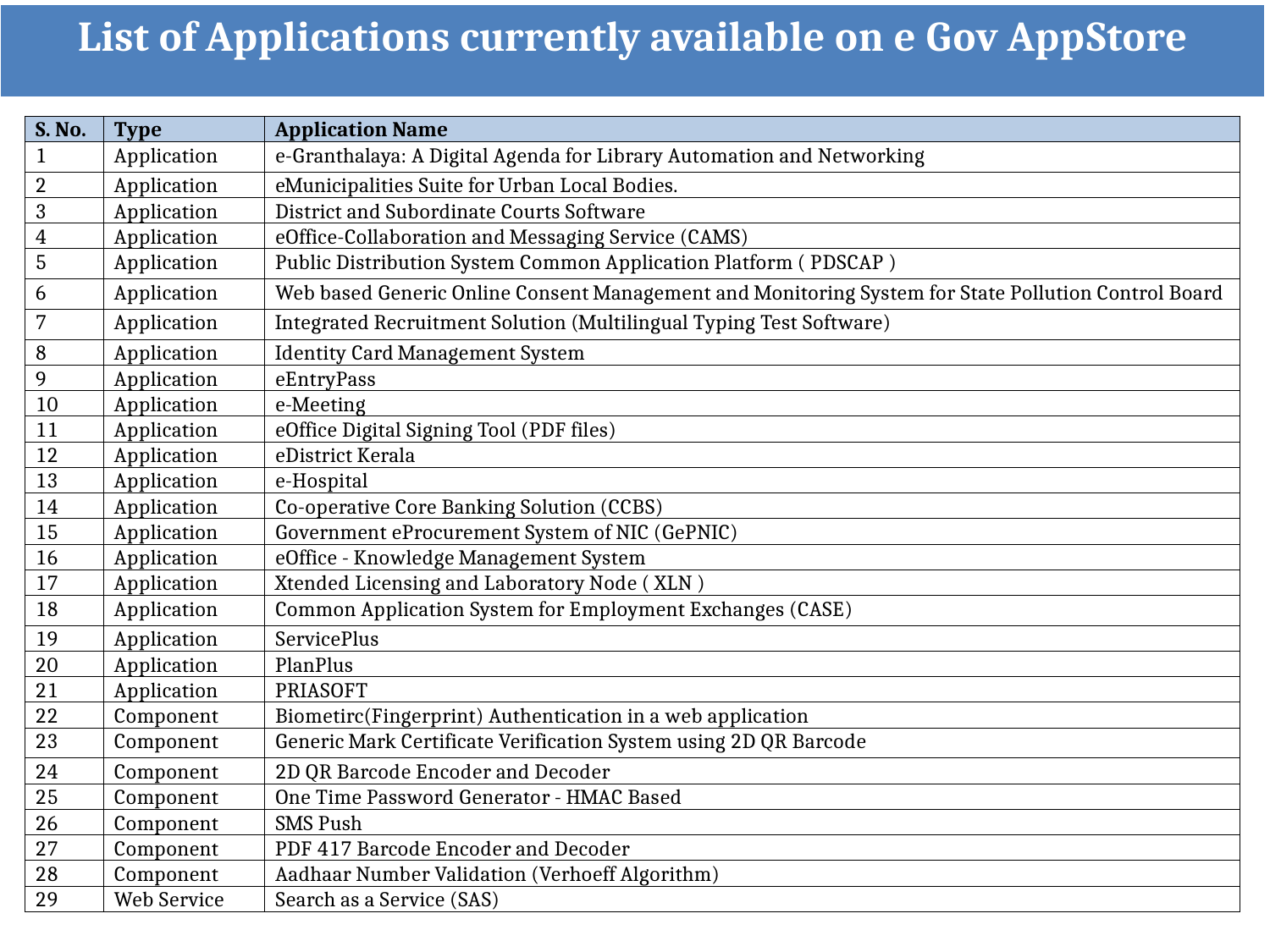

| List of Applications currently available on e Gov AppStore |
| --- |
| S. No. | Type | Application Name |
| --- | --- | --- |
| 1 | Application | e-Granthalaya: A Digital Agenda for Library Automation and Networking |
| 2 | Application | eMunicipalities Suite for Urban Local Bodies. |
| 3 | Application | District and Subordinate Courts Software |
| 4 | Application | eOffice-Collaboration and Messaging Service (CAMS) |
| 5 | Application | Public Distribution System Common Application Platform ( PDSCAP ) |
| 6 | Application | Web based Generic Online Consent Management and Monitoring System for State Pollution Control Board |
| 7 | Application | Integrated Recruitment Solution (Multilingual Typing Test Software) |
| 8 | Application | Identity Card Management System |
| 9 | Application | eEntryPass |
| 10 | Application | e-Meeting |
| 11 | Application | eOffice Digital Signing Tool (PDF files) |
| 12 | Application | eDistrict Kerala |
| 13 | Application | e-Hospital |
| 14 | Application | Co-operative Core Banking Solution (CCBS) |
| 15 | Application | Government eProcurement System of NIC (GePNIC) |
| 16 | Application | eOffice - Knowledge Management System |
| 17 | Application | Xtended Licensing and Laboratory Node ( XLN ) |
| 18 | Application | Common Application System for Employment Exchanges (CASE) |
| 19 | Application | ServicePlus |
| 20 | Application | PlanPlus |
| 21 | Application | PRIASOFT |
| 22 | Component | Biometirc(Fingerprint) Authentication in a web application |
| 23 | Component | Generic Mark Certificate Verification System using 2D QR Barcode |
| 24 | Component | 2D QR Barcode Encoder and Decoder |
| 25 | Component | One Time Password Generator - HMAC Based |
| 26 | Component | SMS Push |
| 27 | Component | PDF 417 Barcode Encoder and Decoder |
| 28 | Component | Aadhaar Number Validation (Verhoeff Algorithm) |
| 29 | Web Service | Search as a Service (SAS) |